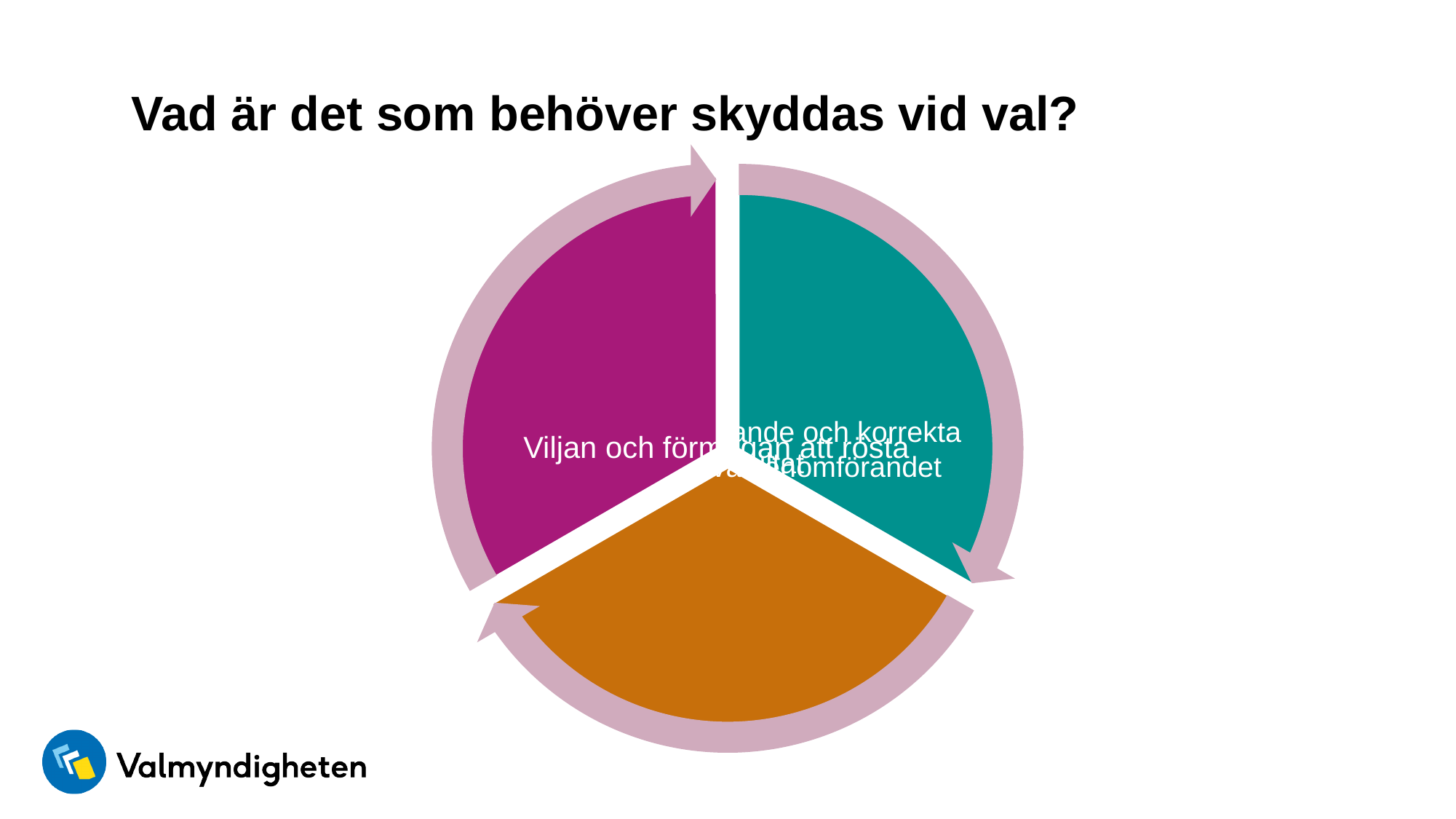

# Vad är det som behöver skyddas vid val?
Valens genomförande och korrekta valresultat
Förtroendet för valgenomförandet
Viljan och förmågan att rösta